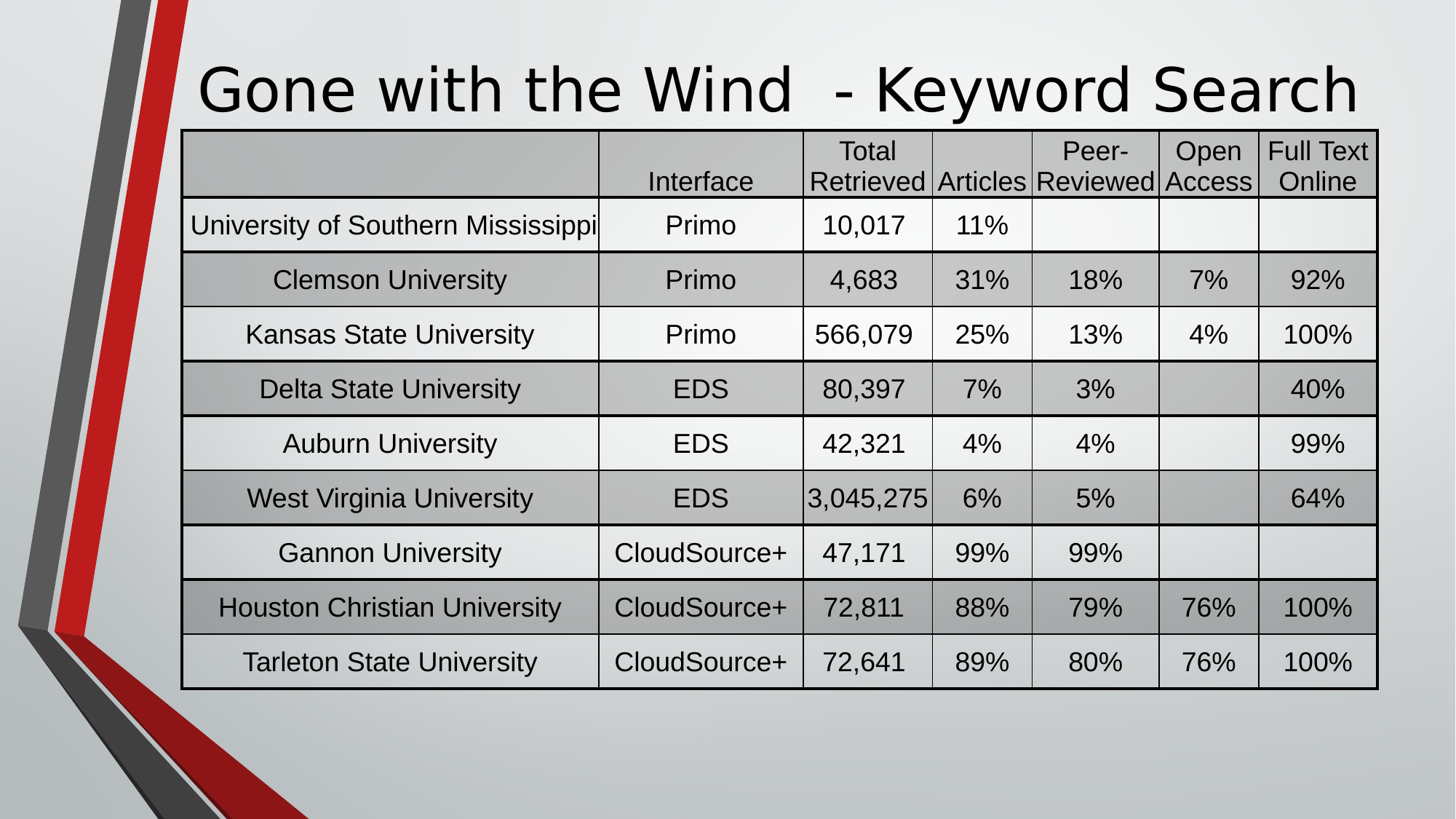

# Gone with the Wind  - Keyword Search
|  | Interface | Total Retrieved | Articles | Peer-Reviewed | Open Access | Full Text Online |
| --- | --- | --- | --- | --- | --- | --- |
| University of Southern Mississippi | Primo | 10,017 | 11% |  |  |  |
| Clemson University | Primo | 4,683 | 31% | 18% | 7% | 92% |
| Kansas State University | Primo | 566,079 | 25% | 13% | 4% | 100% |
| Delta State University | EDS | 80,397 | 7% | 3% |  | 40% |
| Auburn University | EDS | 42,321 | 4% | 4% |  | 99% |
| West Virginia University | EDS | 3,045,275 | 6% | 5% |  | 64% |
| Gannon University | CloudSource+ | 47,171 | 99% | 99% |  |  |
| Houston Christian University | CloudSource+ | 72,811 | 88% | 79% | 76% | 100% |
| Tarleton State University | CloudSource+ | 72,641 | 89% | 80% | 76% | 100% |